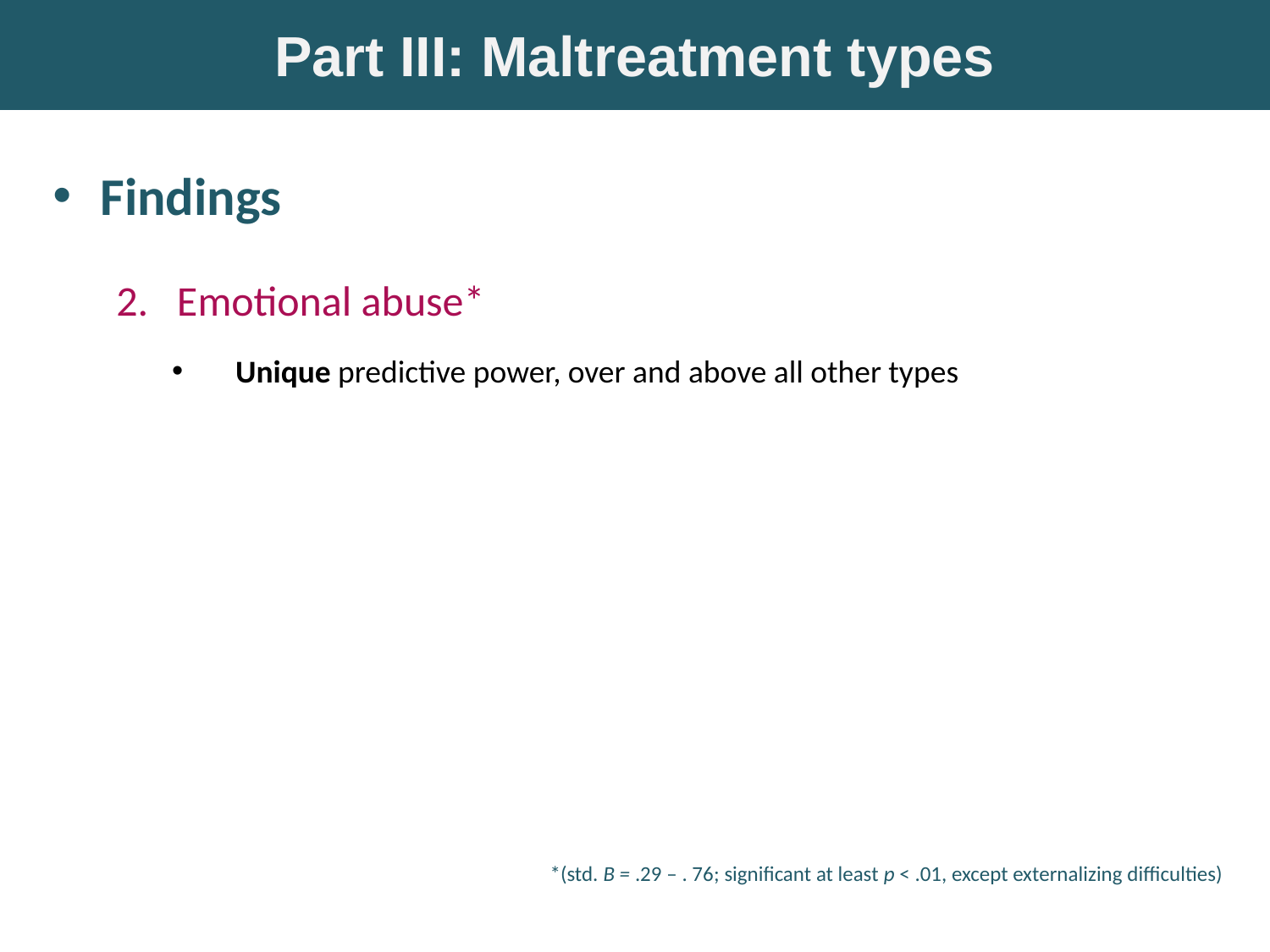

Part III: Maltreatment types
Findings

2.   Emotional abuse*

Unique predictive power, over and above all other types

*(std. B = .29 – . 76; significant at least p < .01, except externalizing difficulties)